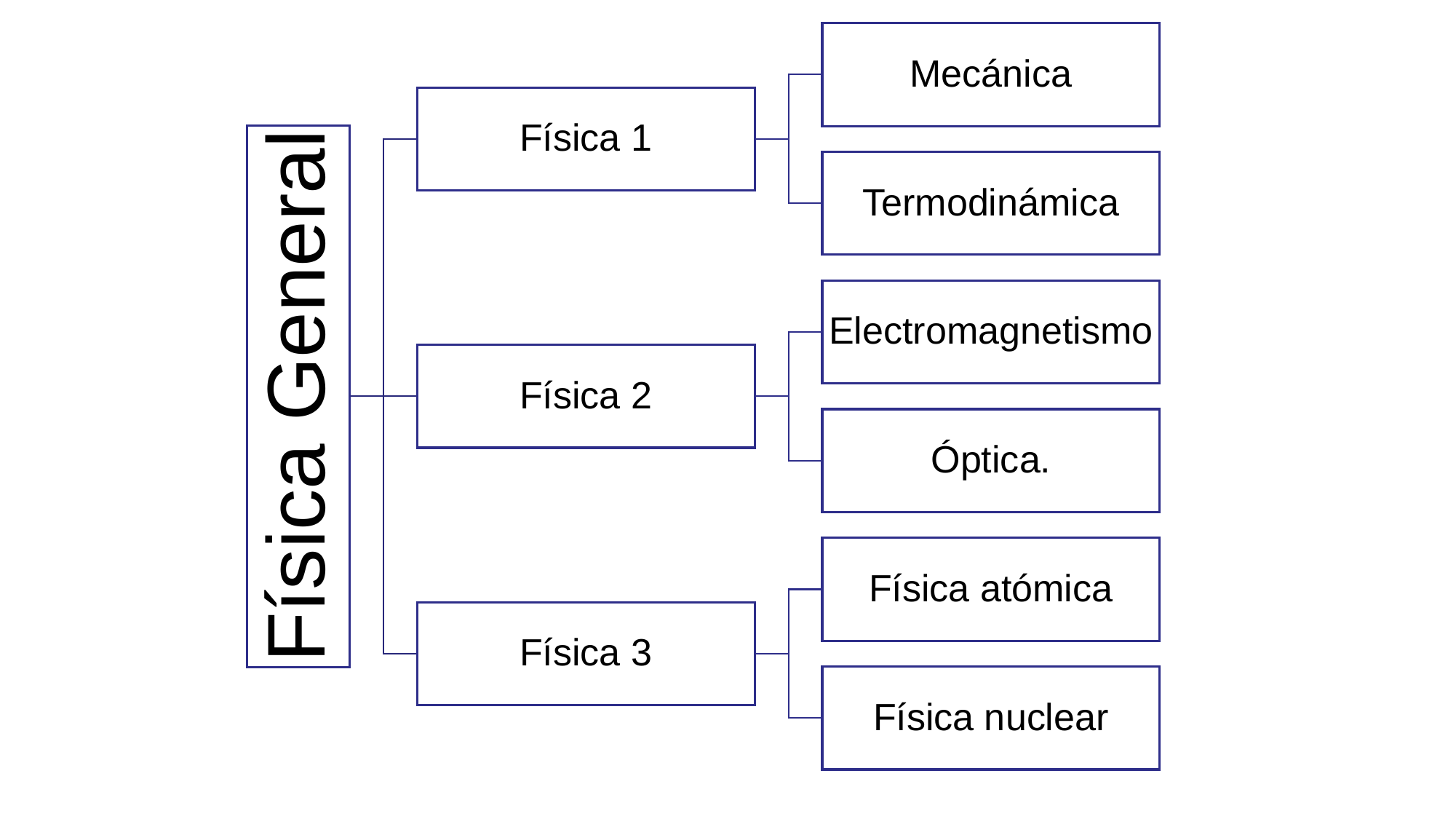

Física General
Física 1
Mecánica
Termodinámica
Física 2
Electromagnetismo
Óptica.
Física 3
Física atómica
Física nuclear